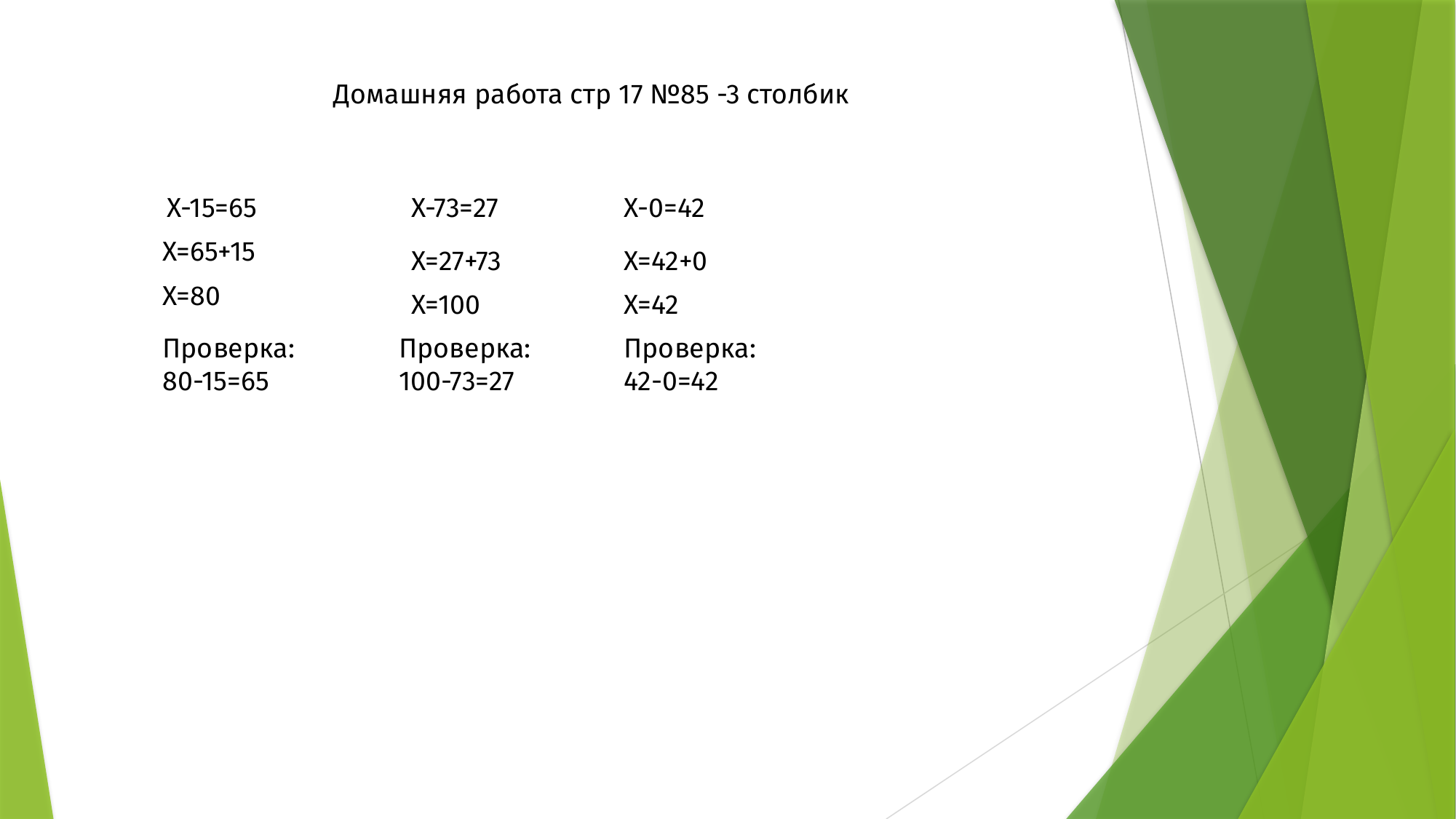

Домашняя работа стр 17 №85 -3 столбик
Х-15=65
Х-73=27
Х-0=42
Х=65+15
Х=27+73
Х=42+0
Х=80
Х=100
Х=42
Проверка:
80-15=65
Проверка:
100-73=27
Проверка:
42-0=42